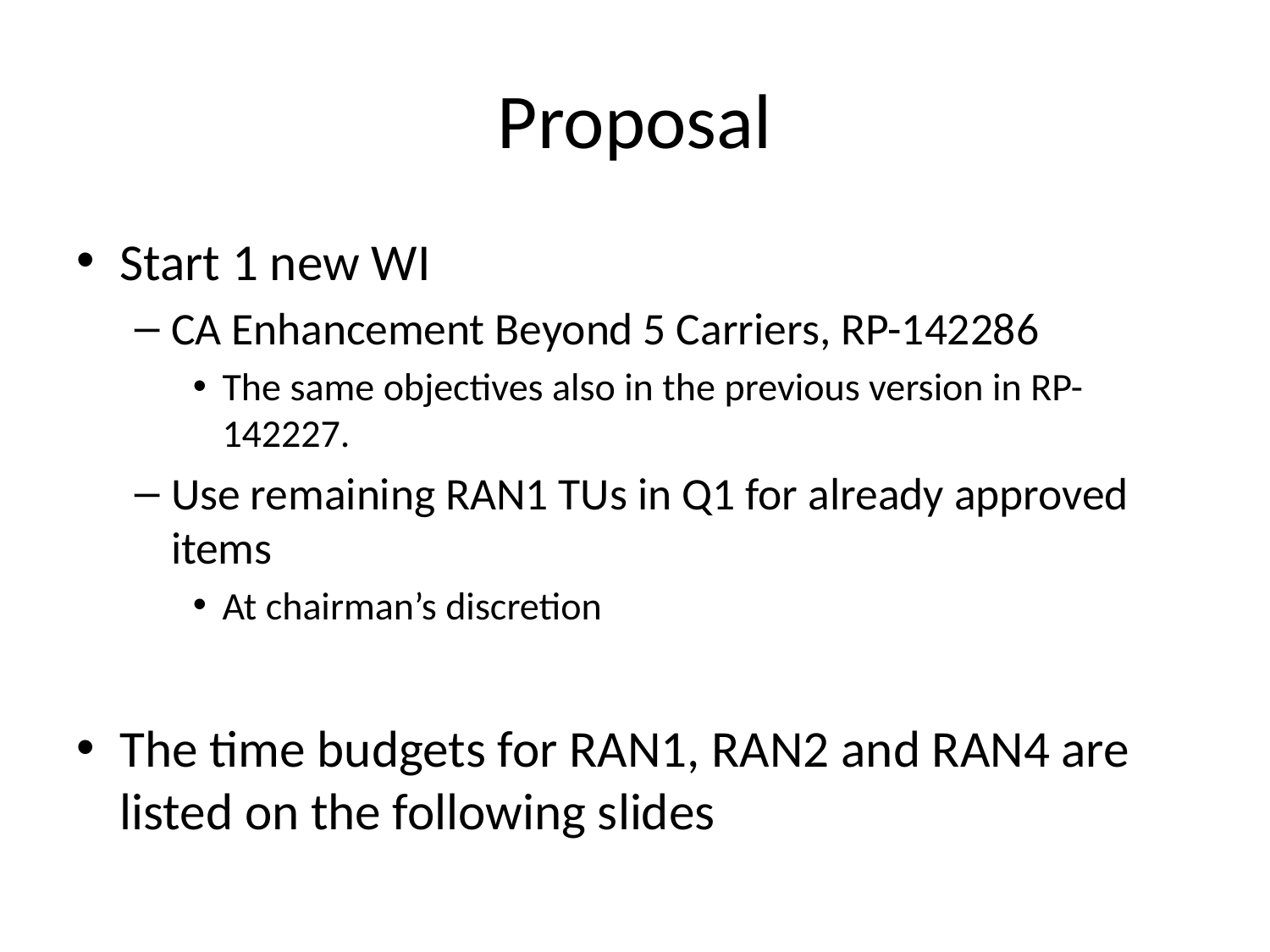

# Proposal
Start 1 new WI
CA Enhancement Beyond 5 Carriers, RP-142286
The same objectives also in the previous version in RP-142227.
Use remaining RAN1 TUs in Q1 for already approved items
At chairman’s discretion

The time budgets for RAN1, RAN2 and RAN4 are  listed on the following slides